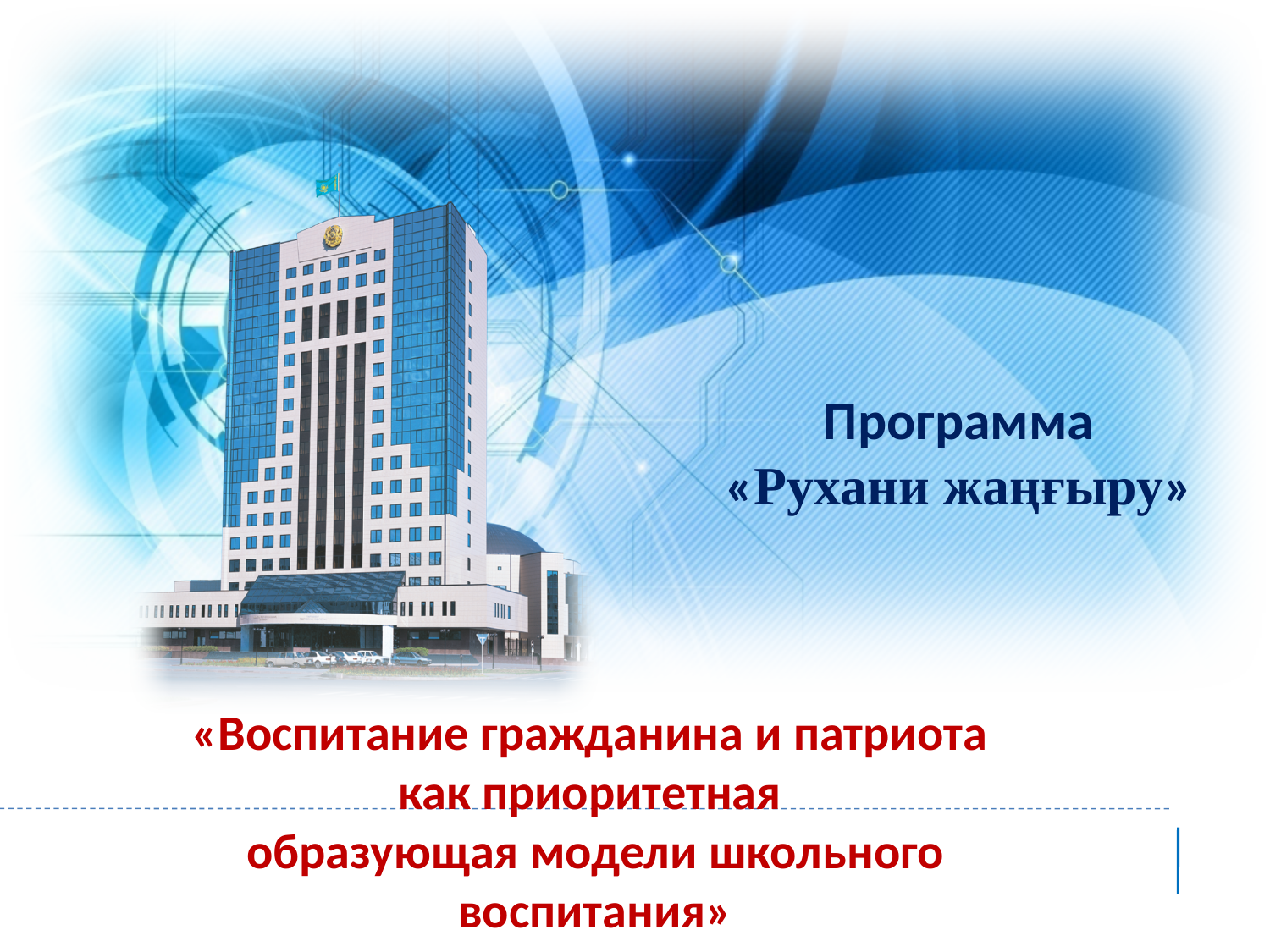

Программа
«Рухани жаңғыру»

«Воспитание гражданина и патриота
как приоритетная
образующая модели школьного воспитания»